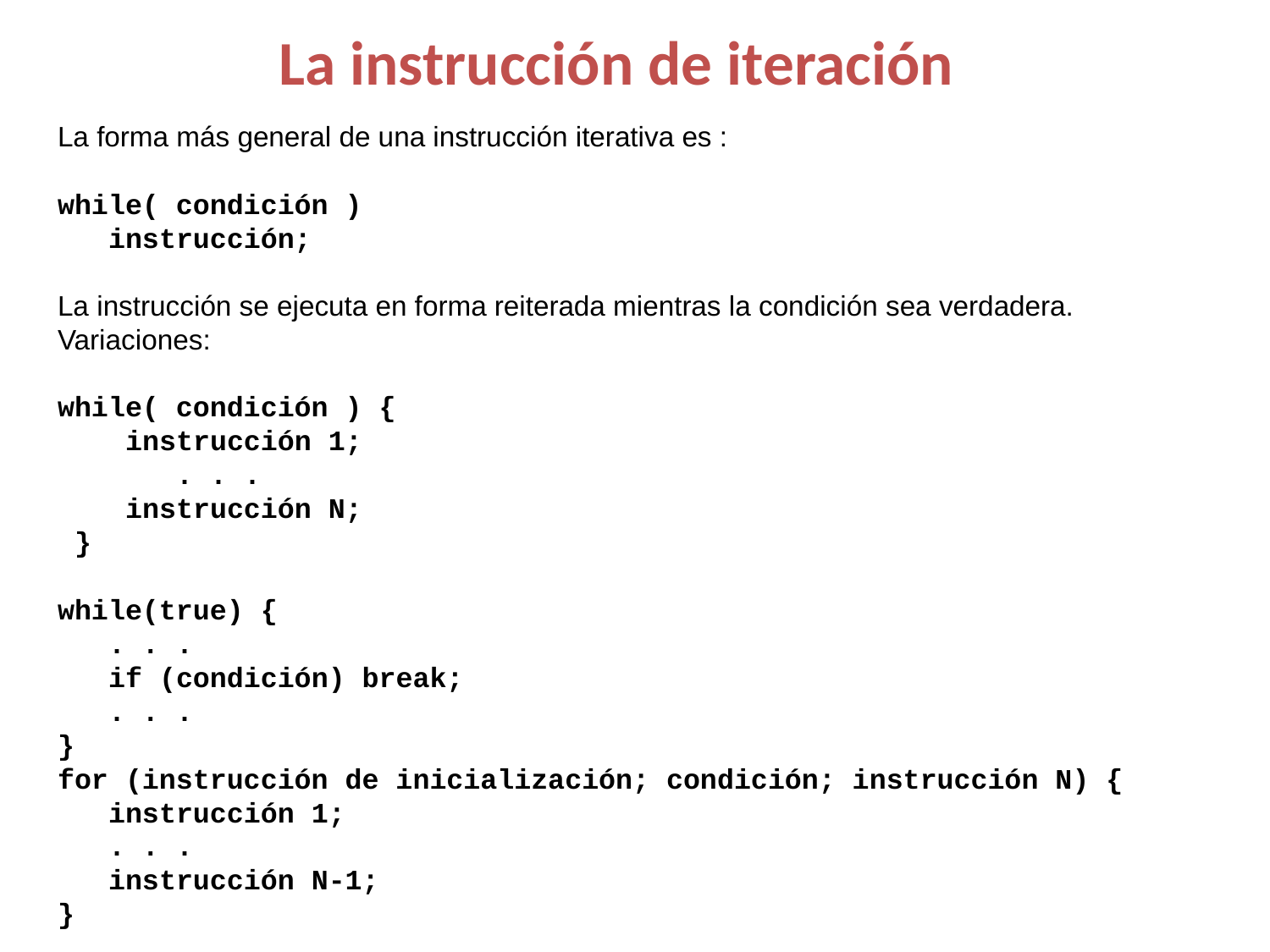

# La instrucción de iteración
La forma más general de una instrucción iterativa es :

while( condición )
   instrucción;

La instrucción se ejecuta en forma reiterada mientras la condición sea verdadera.
Variaciones:

while( condición ) {
    instrucción 1;
       . . .
    instrucción N;
 }

while(true) {
   . . .
   if (condición) break;
   . . .
}
for (instrucción de inicialización; condición; instrucción N) {
   instrucción 1;
   . . .
   instrucción N-1;
}